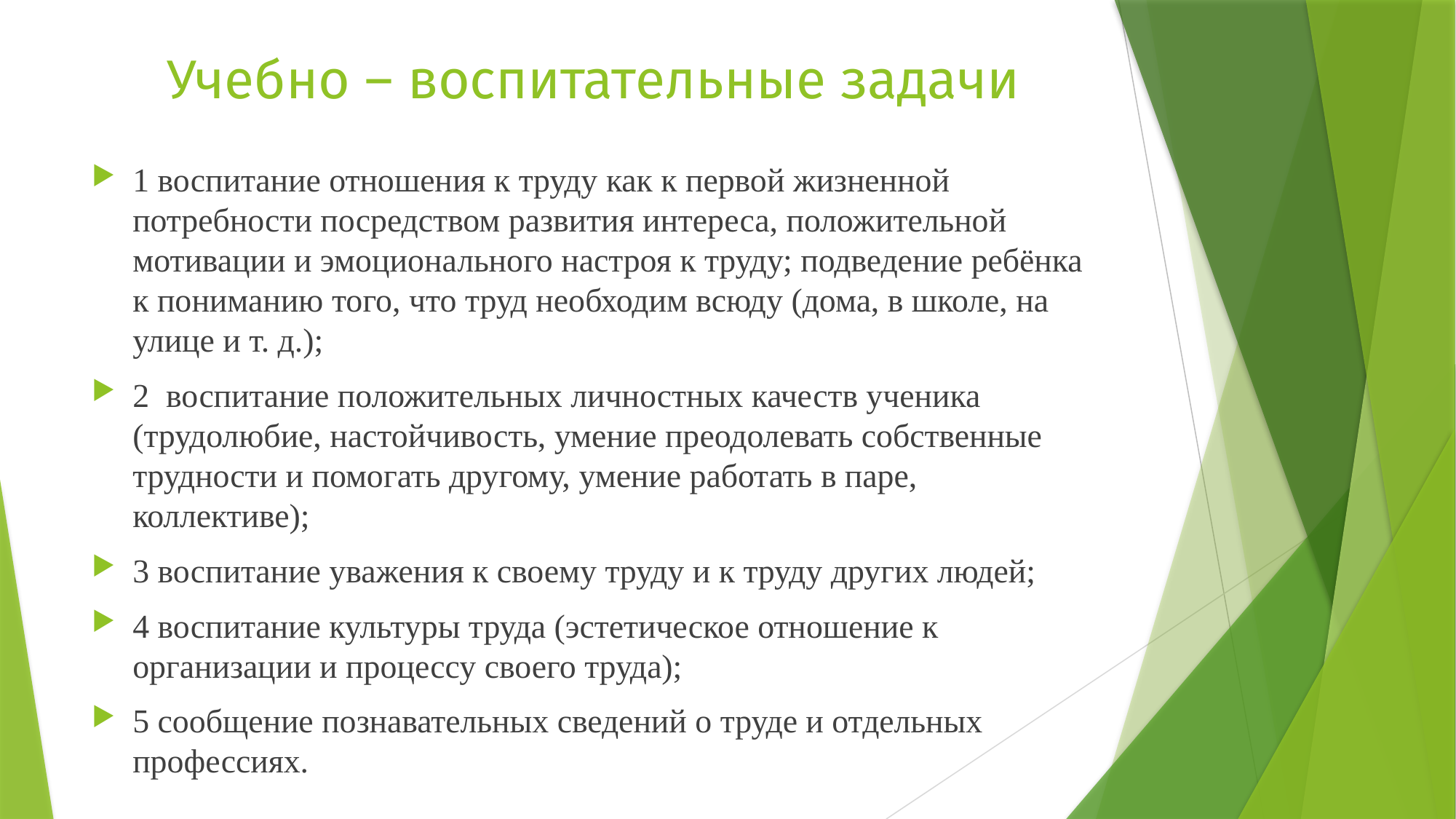

# Учебно – воспитательные задачи
1 воспитание отношения к труду как к первой жизненной потребности посредством развития интереса, положительной мотивации и эмоционального настроя к труду; подведение ребёнка к пониманию того, что труд необходим всюду (дома, в школе, на улице и т. д.);
2  воспитание положительных личностных качеств ученика (трудолюбие, настойчивость, умение преодолевать собственные трудности и помогать другому, умение работать в паре, коллективе);
3 воспитание уважения к своему труду и к труду других людей;
4 воспитание культуры труда (эстетическое отношение к организации и процессу своего труда);
5 сообщение познавательных сведений о труде и отдельных профессиях.